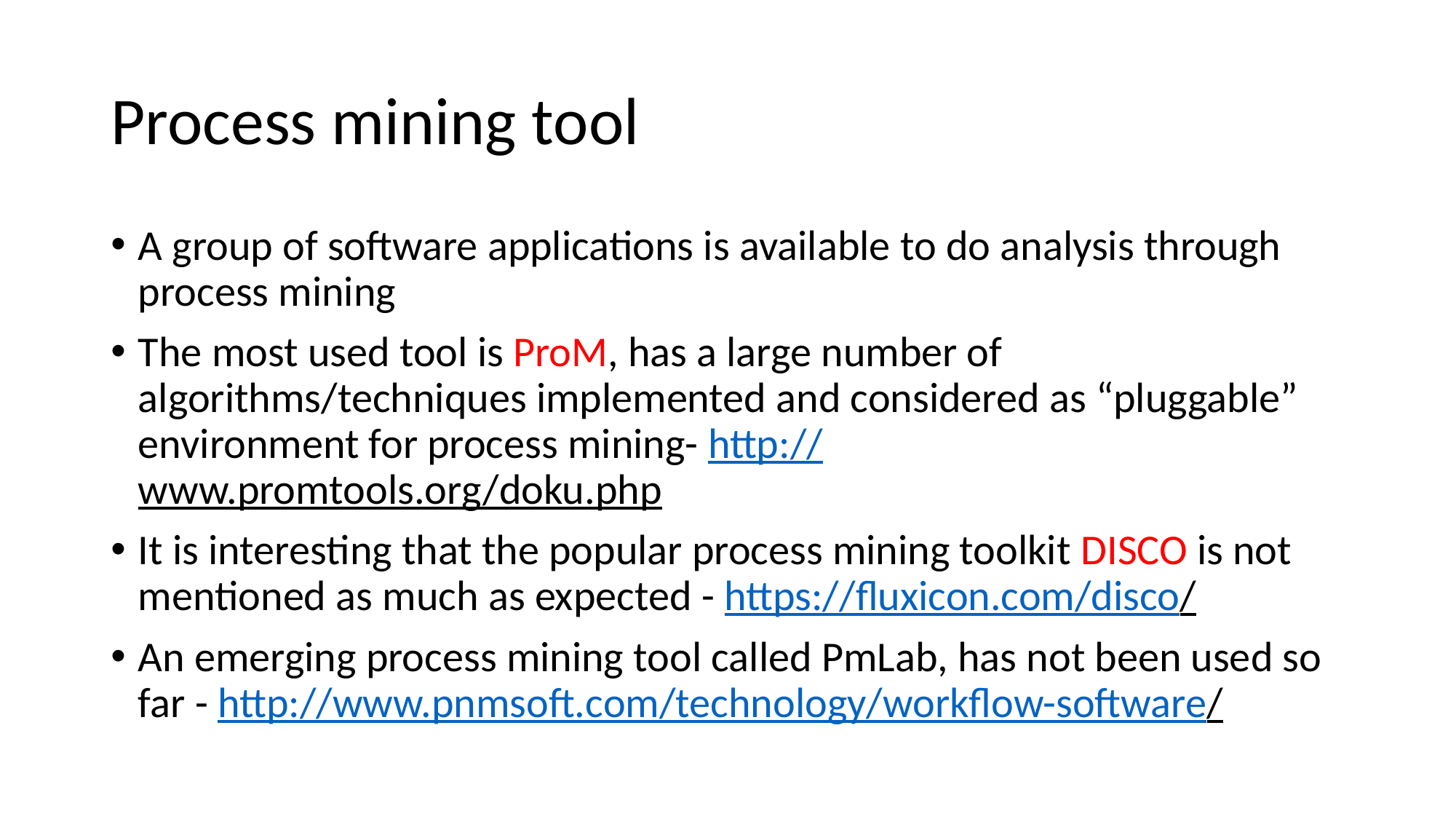

# Process mining tool
A group of software applications is available to do analysis through process mining
The most used tool is ProM, has a large number of algorithms/techniques implemented and considered as “pluggable” environment for process mining- http://www.promtools.org/doku.php
It is interesting that the popular process mining toolkit DISCO is not mentioned as much as expected - https://fluxicon.com/disco/
An emerging process mining tool called PmLab, has not been used so far - http://www.pnmsoft.com/technology/workflow-software/